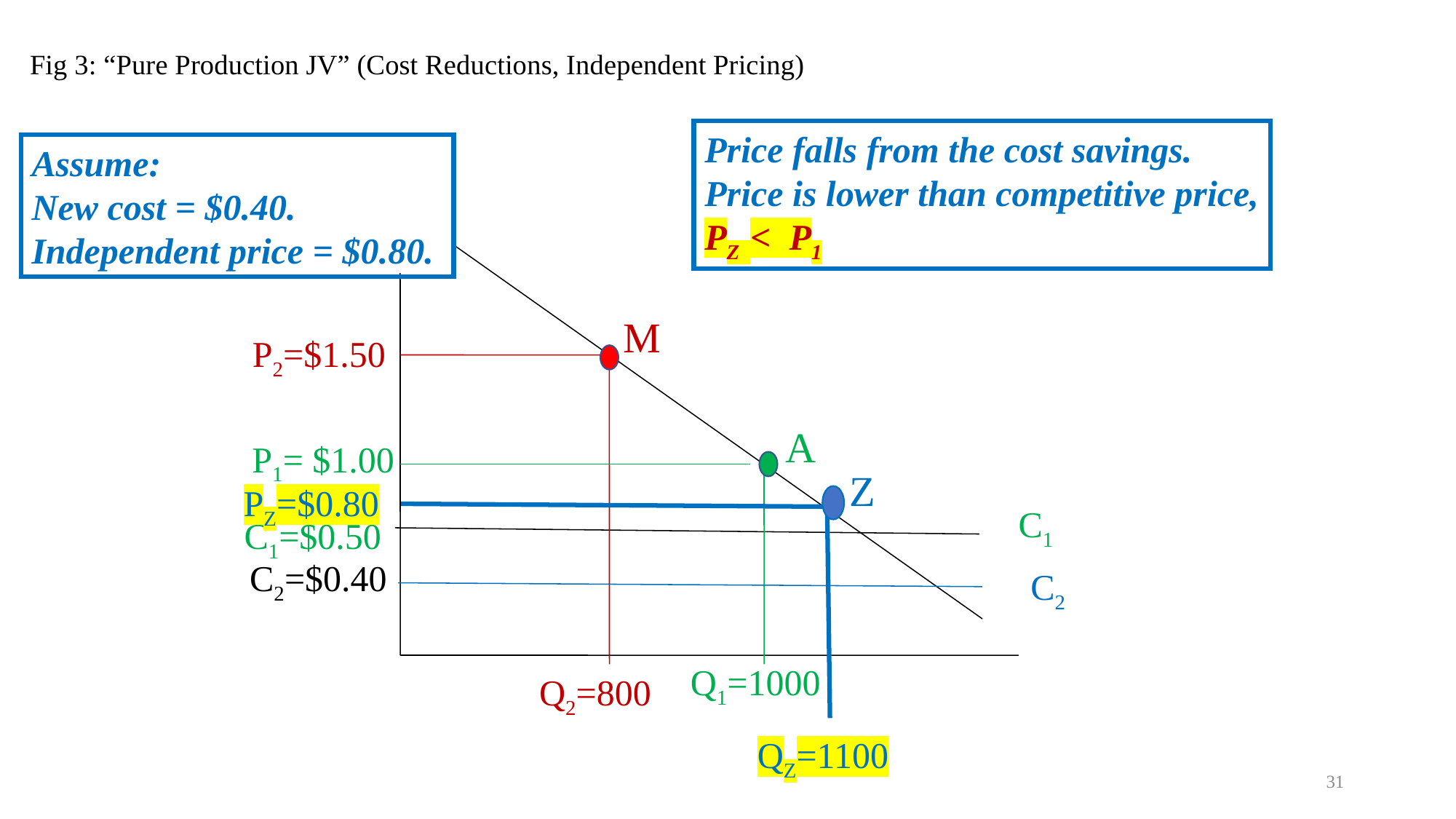

# Fig 3: “Pure Production JV” (Cost Reductions, Independent Pricing)
Price falls from the cost savings.
Price is lower than competitive price,
PZ  <  P1
Assume:
New cost = $0.40.
Independent price = $0.80.

M
P2=$1.50

A
P1= $1.00

Z

PZ=$0.80

C1

C1=$0.50

C2=$0.40
C2

Q1=1000

Q2=800
QZ=1100
31